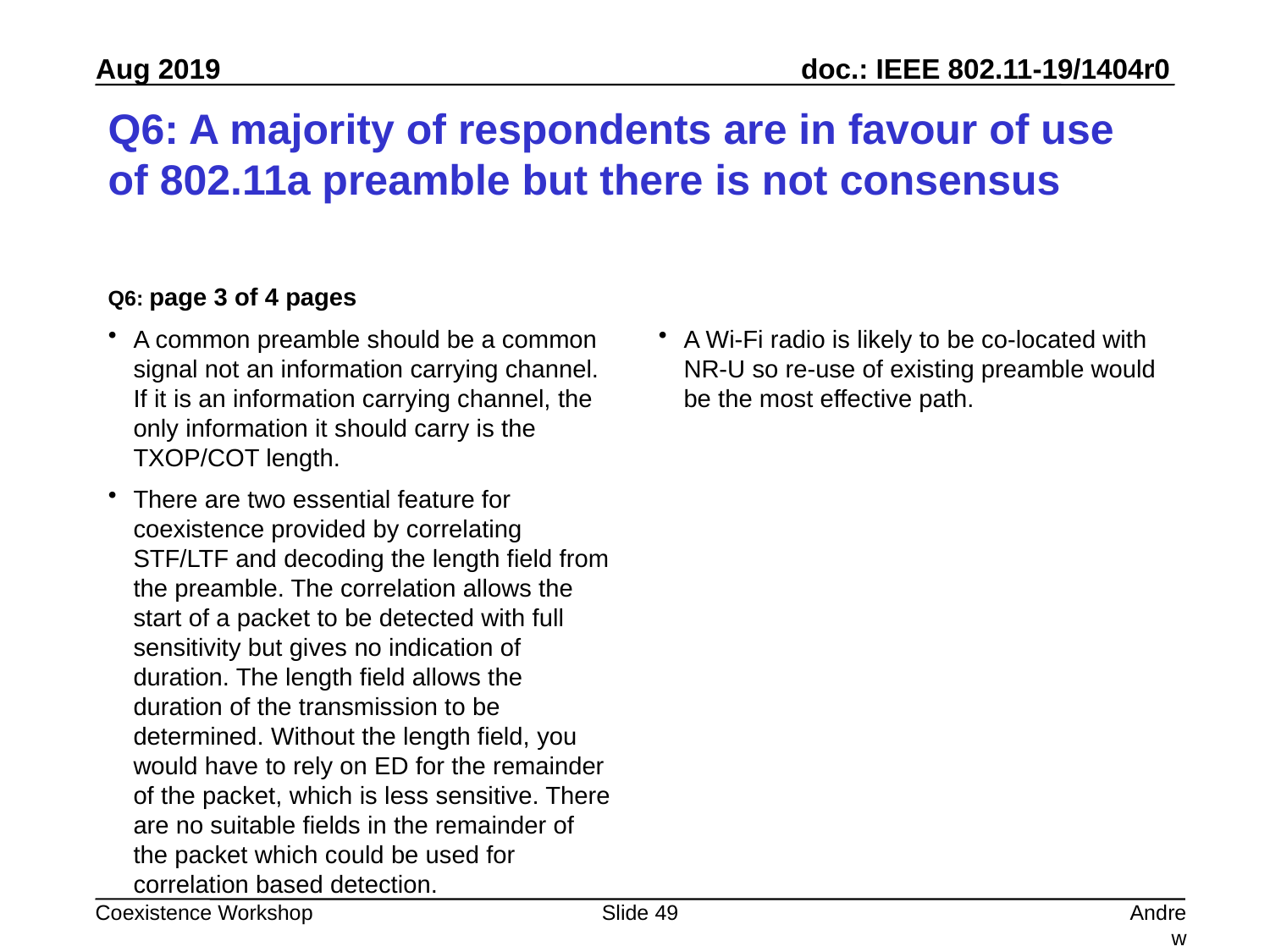

# Q6: A majority of respondents are in favour of use of 802.11a preamble but there is not consensus
Q6: page 3 of 4 pages
A common preamble should be a common signal not an information carrying channel. If it is an information carrying channel, the only information it should carry is the TXOP/COT length.
There are two essential feature for coexistence provided by correlating STF/LTF and decoding the length field from the preamble. The correlation allows the start of a packet to be detected with full sensitivity but gives no indication of duration. The length field allows the duration of the transmission to be determined. Without the length field, you would have to rely on ED for the remainder of the packet, which is less sensitive. There are no suitable fields in the remainder of the packet which could be used for correlation based detection.

A Wi-Fi radio is likely to be co-located with NR-U so re-use of existing preamble would be the most effective path.
Slide 49
Andrew Myles, Cisco